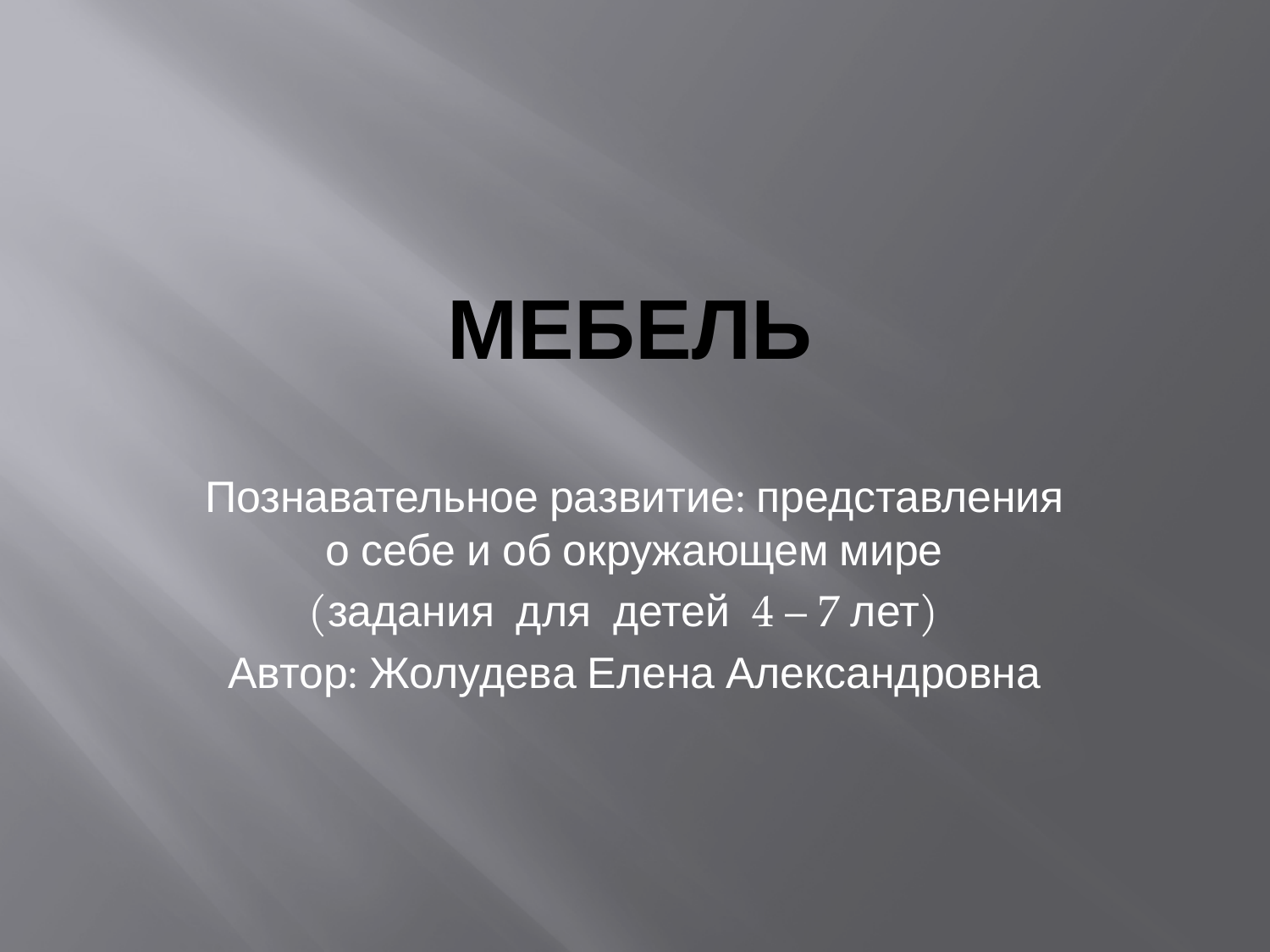

# мебель
Познавательное развитие: представления о себе и об окружающем мире
(задания  для  детей  4 – 7 лет)
Автор: Жолудева Елена Александровна